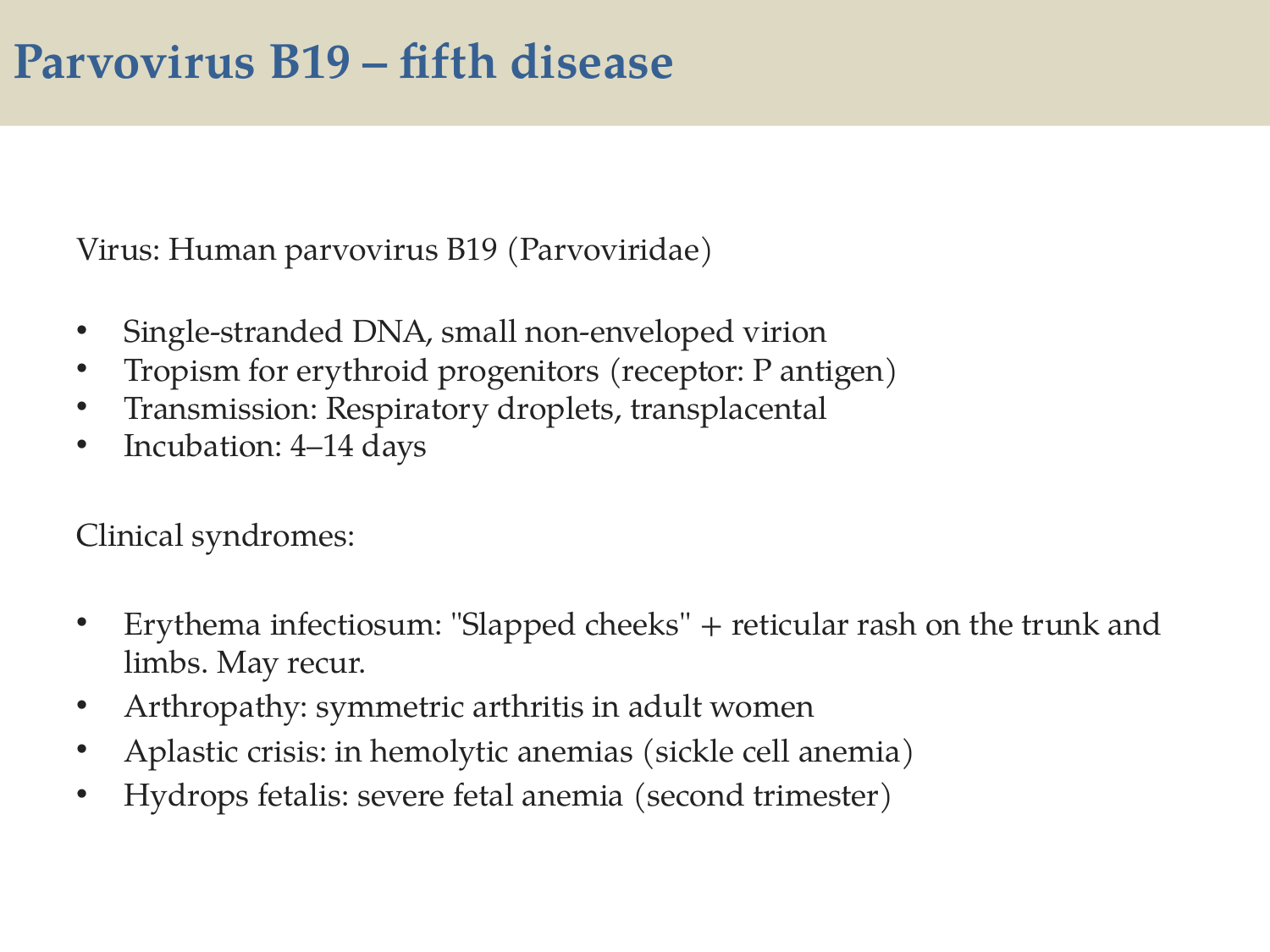

# Parvovirus B19 – fifth disease
Virus: Human parvovirus B19 (Parvoviridae)

Single-stranded DNA, small non-enveloped virion
Tropism for erythroid progenitors (receptor: P antigen)
Transmission: Respiratory droplets, transplacental
Incubation: 4–14 days

Clinical syndromes:

Erythema infectiosum: "Slapped cheeks" + reticular rash on the trunk and limbs. May recur.
Arthropathy: symmetric arthritis in adult women
Aplastic crisis: in hemolytic anemias (sickle cell anemia)
Hydrops fetalis: severe fetal anemia (second trimester)